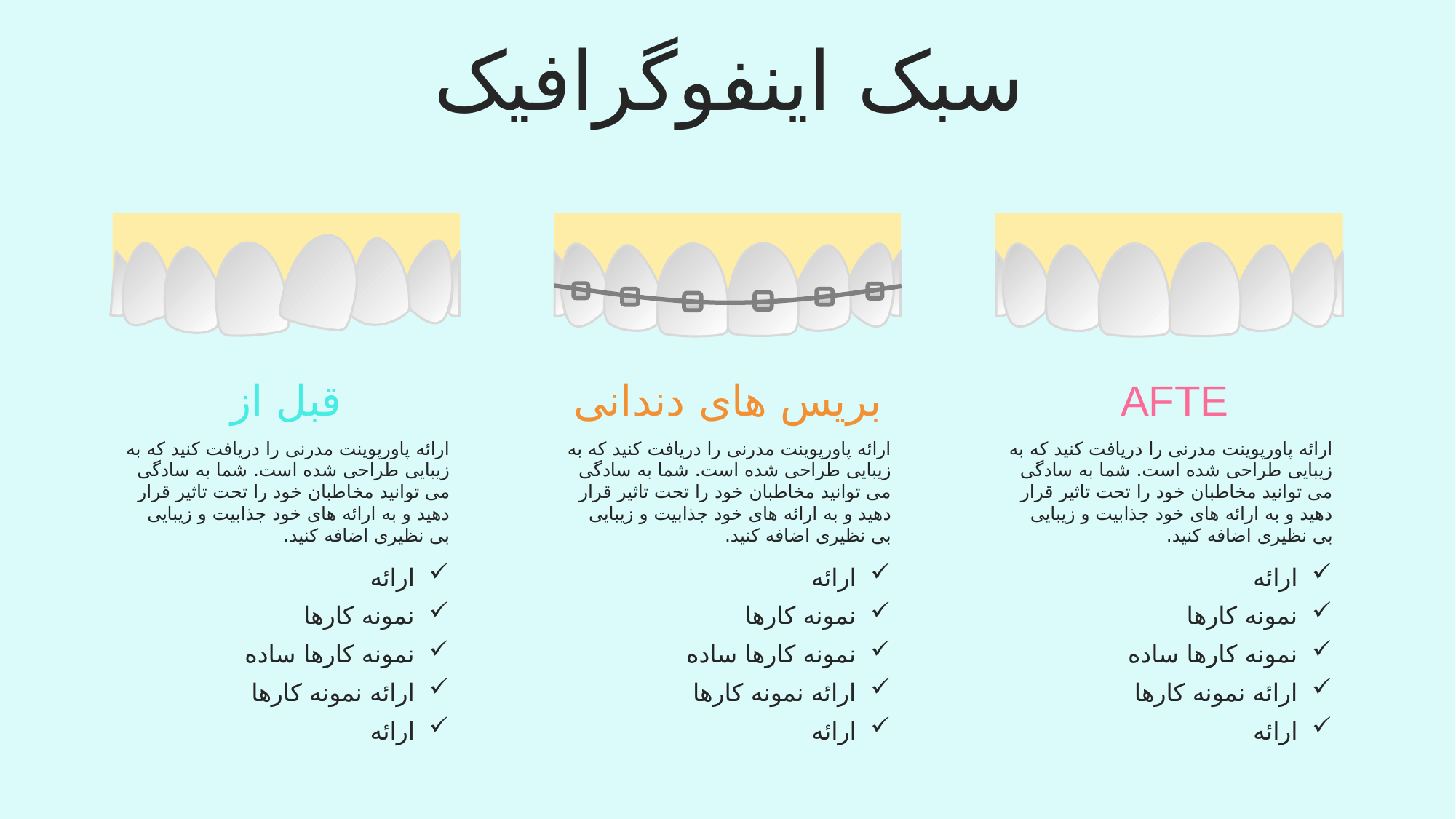

سبک اینفوگرافیک

قبل از
بریس های دندانی
AFTE
ارائه پاورپوینت مدرنی را دریافت کنید که به زیبایی طراحی شده است. شما به سادگی می توانید مخاطبان خود را تحت تاثیر قرار دهید و به ارائه های خود جذابیت و زیبایی بی نظیری اضافه کنید.
ارائه پاورپوینت مدرنی را دریافت کنید که به زیبایی طراحی شده است. شما به سادگی می توانید مخاطبان خود را تحت تاثیر قرار دهید و به ارائه های خود جذابیت و زیبایی بی نظیری اضافه کنید.
ارائه پاورپوینت مدرنی را دریافت کنید که به زیبایی طراحی شده است. شما به سادگی می توانید مخاطبان خود را تحت تاثیر قرار دهید و به ارائه های خود جذابیت و زیبایی بی نظیری اضافه کنید.
ارائه
نمونه کارها
نمونه کارها ساده
ارائه نمونه کارها
ارائه
ارائه
نمونه کارها
نمونه کارها ساده
ارائه نمونه کارها
ارائه
ارائه
نمونه کارها
نمونه کارها ساده
ارائه نمونه کارها
ارائه